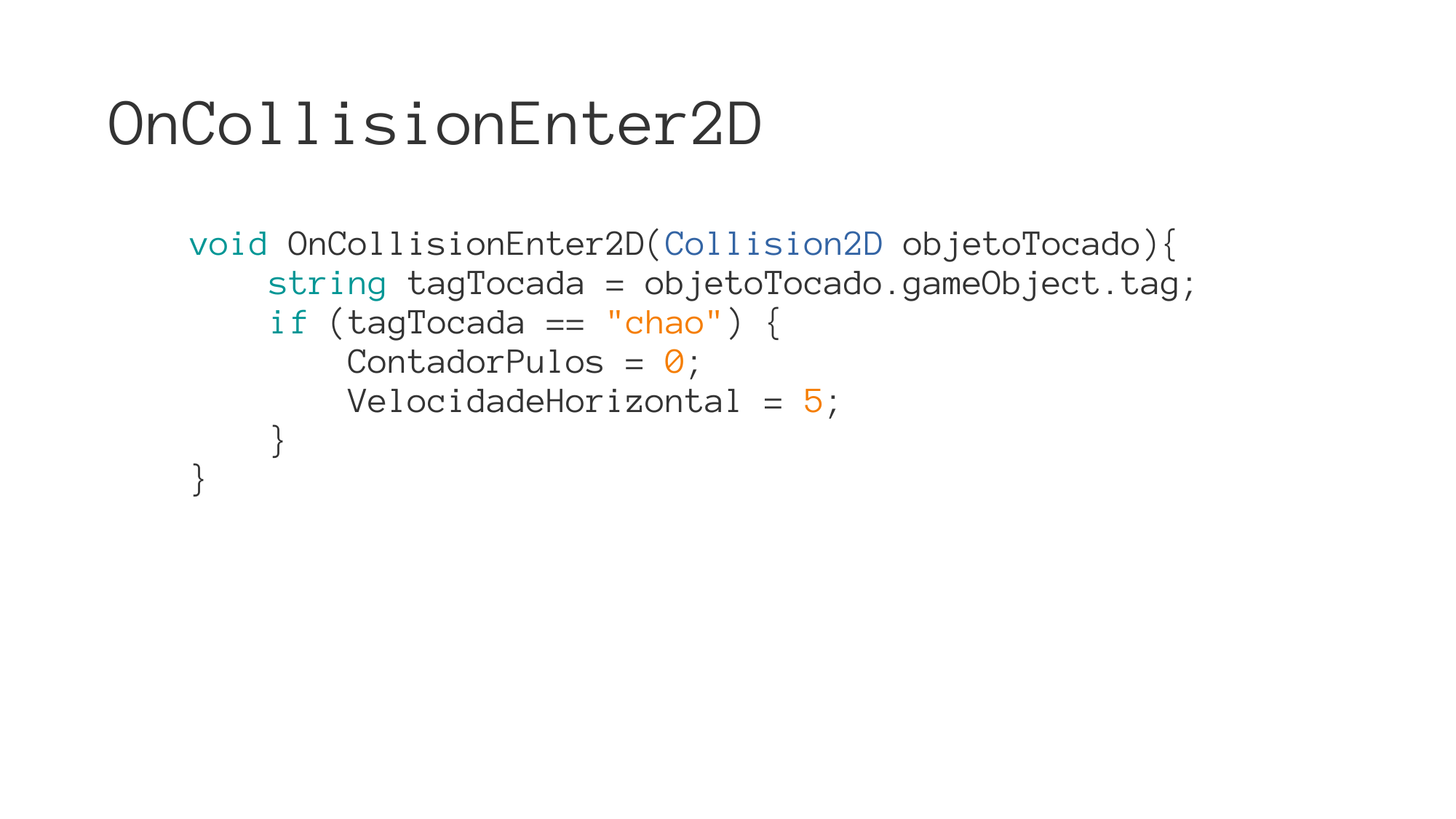

# OnCollisionEnter2D
    void OnCollisionEnter2D(Collision2D objetoTocado){
        string tagTocada = objetoTocado.gameObject.tag;
        if (tagTocada == "chao") {
            ContadorPulos = 0;
            VelocidadeHorizontal = 5;
        }
    }